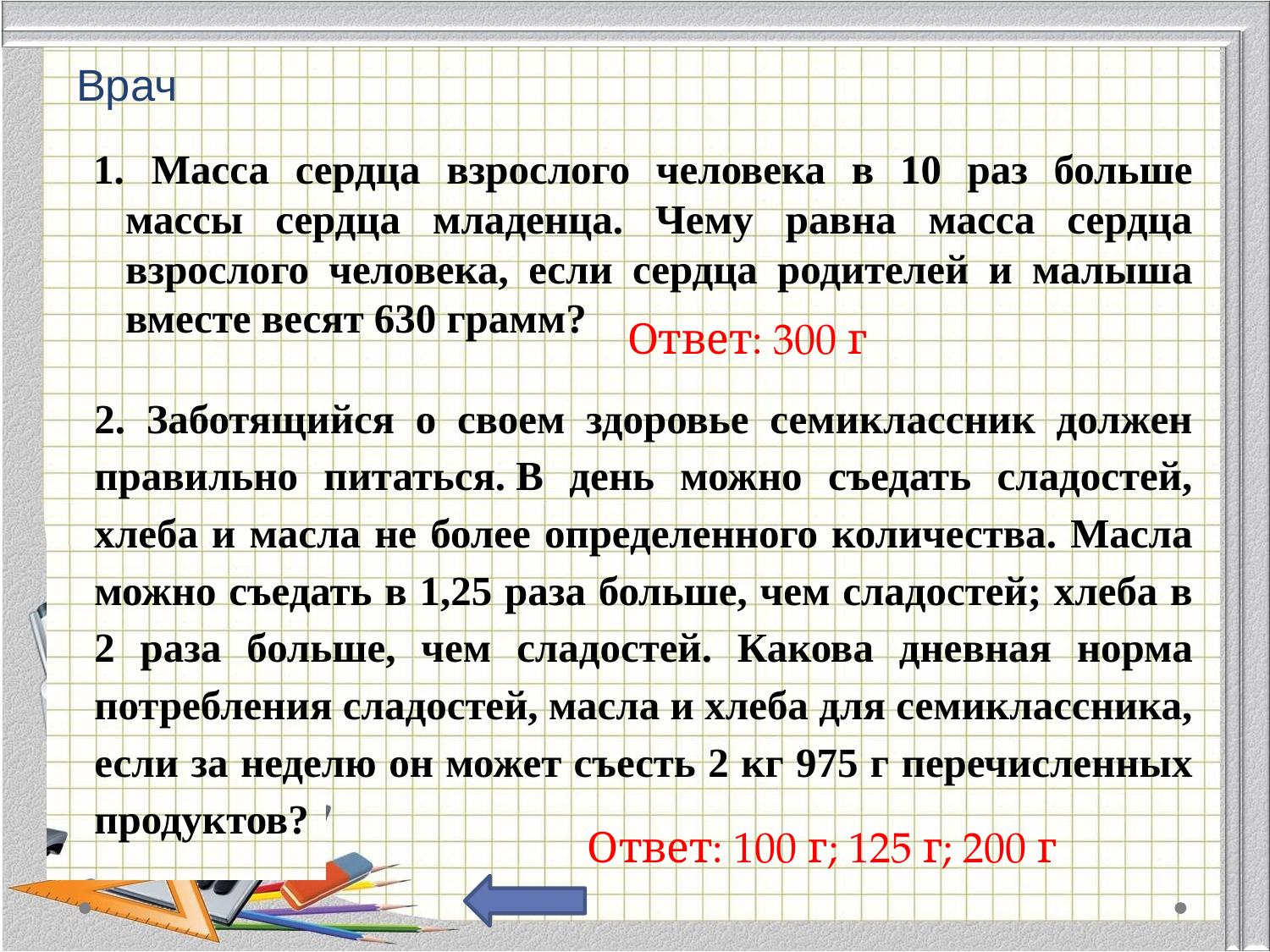

# Врач
 Масса сердца взрослого человека в 10 раз больше массы сердца младенца. Чему равна масса сердца взрослого человека, если сердца родителей и малыша вместе весят 630 грамм?
2. Заботящийся о своем здоровье семиклассник должен правильно питаться. В день можно съедать сладостей, хлеба и масла не более определенного количества. Масла можно съедать в 1,25 раза больше, чем сладостей; хлеба в 2 раза больше, чем сладостей. Какова дневная норма потребления сладостей, масла и хлеба для семиклассника, если за неделю он может съесть 2 кг 975 г перечисленных продуктов?

Ответ: 300 г
Ответ: 100 г; 125 г; 200 г